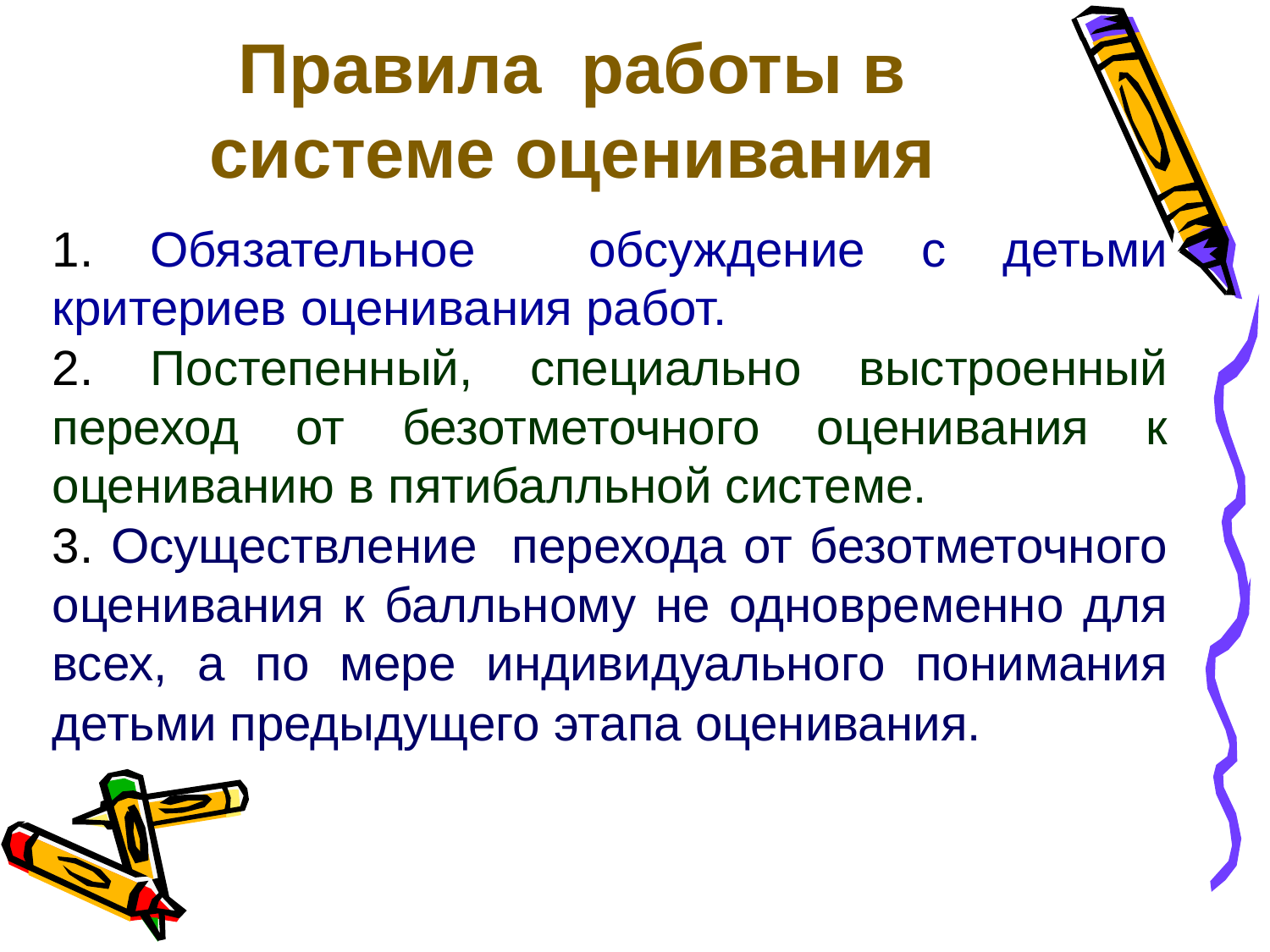

# Правила  работы в системе оценивания
1. Обязательное  обсуждение с детьми критериев оценивания работ.
2. Постепенный, специально выстроенный переход от безотметочного оценивания к оцениванию в пятибалльной системе.
3. Осуществление  перехода от безотметочного оценивания к балльному не одновременно для всех, а по мере индивидуального понимания детьми предыдущего этапа оценивания.